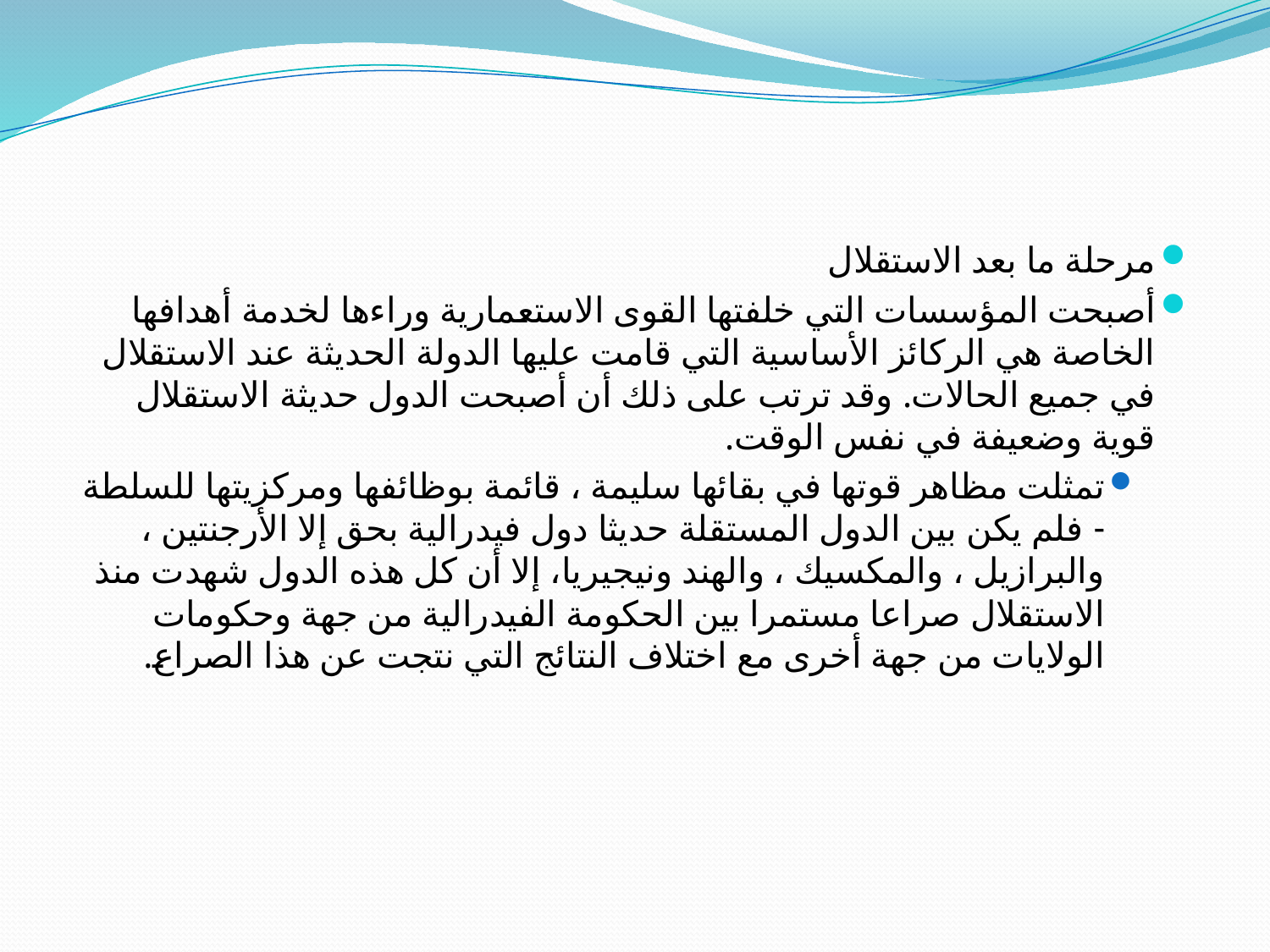

مرحلة ما بعد الاستقلال
أصبحت المؤسسات التي خلفتها القوى الاستعمارية وراءها لخدمة أهدافها الخاصة هي الركائز الأساسية التي قامت عليها الدولة الحديثة عند الاستقلال في جميع الحالات. وقد ترتب على ذلك أن أصبحت الدول حديثة الاستقلال قوية وضعيفة في نفس الوقت.
تمثلت مظاهر قوتها في بقائها سليمة ، قائمة بوظائفها ومركزيتها للسلطة - فلم يكن بين الدول المستقلة حديثا دول فيدرالية بحق إلا الأرجنتين ، والبرازيل ، والمكسيك ، والهند ونيجيريا، إلا أن كل هذه الدول شهدت منذ الاستقلال صراعا مستمرا بين الحكومة الفيدرالية من جهة وحكومات الولايات من جهة أخرى مع اختلاف النتائج التي نتجت عن هذا الصراع.